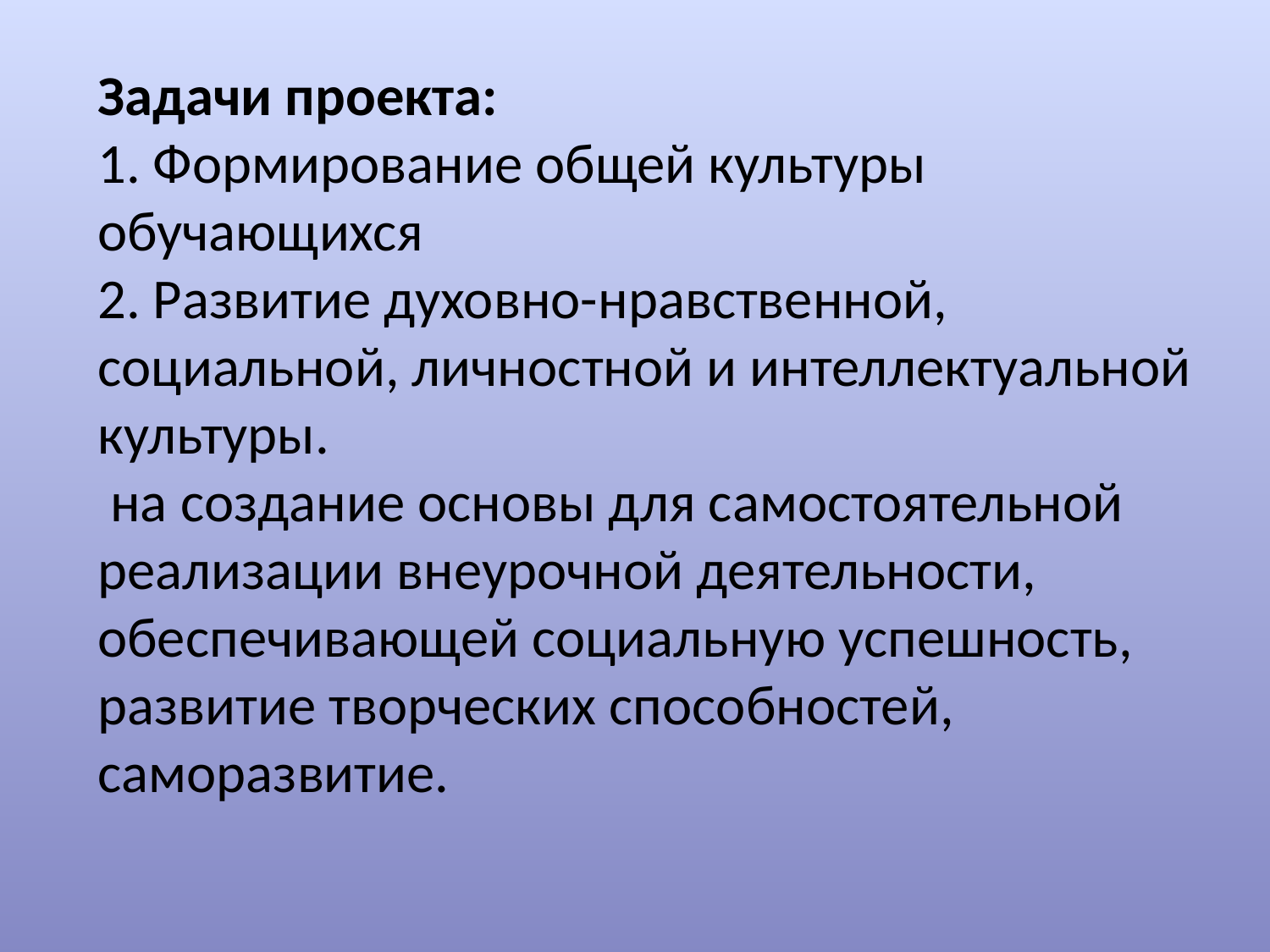

# Задачи проекта: 1. Формирование общей культуры обучающихся 2. Развитие духовно-нравственной, социальной, личностной и интеллектуальной культуры. на создание основы для самостоятельной реализации внеурочной деятельности, обеспечивающей социальную успешность, развитие творческих способностей, саморазвитие.